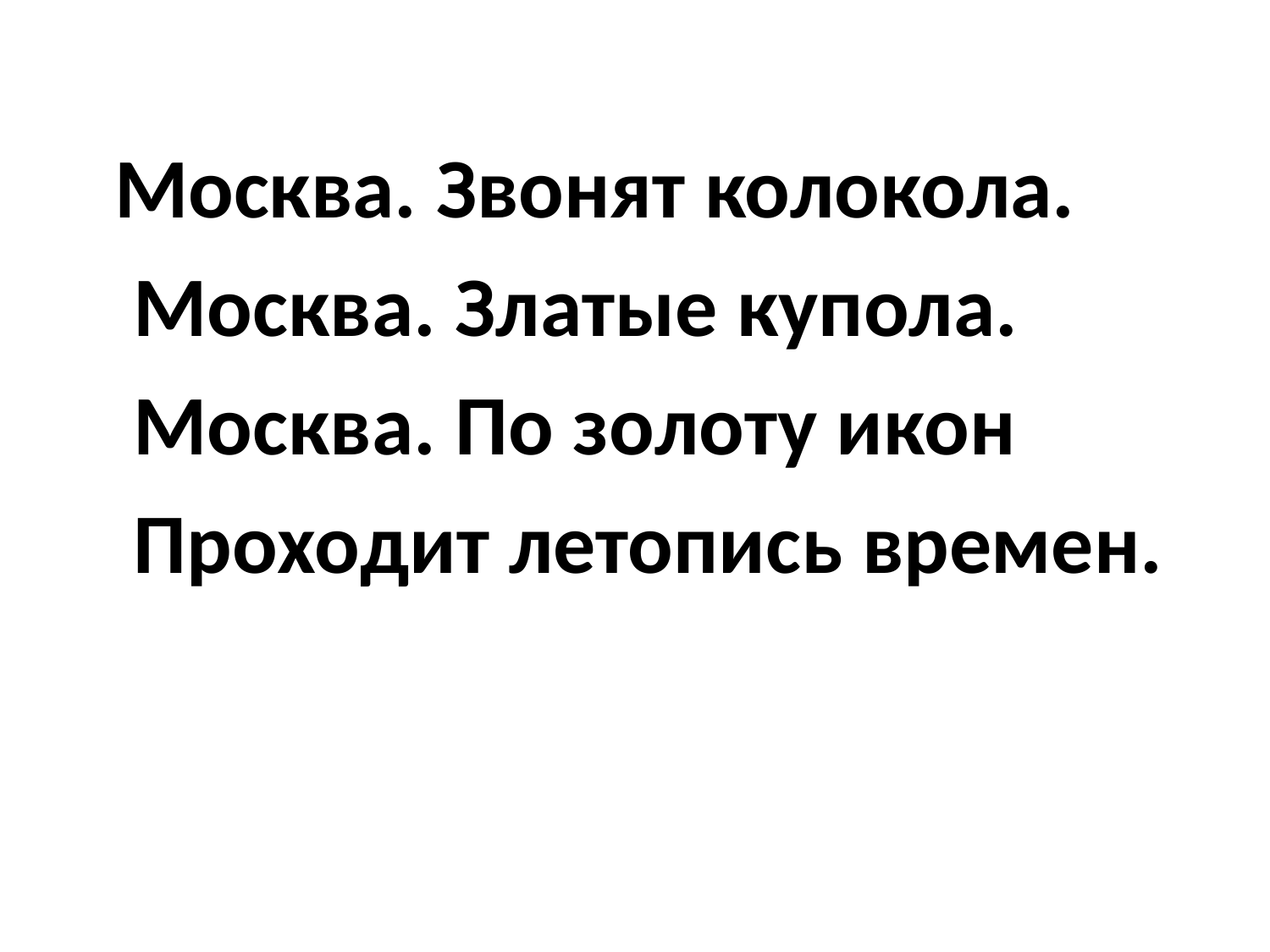

Москва. Звонят колокола.
   Москва. Златые купола.
   Москва. По золоту икон
   Проходит летопись времен.